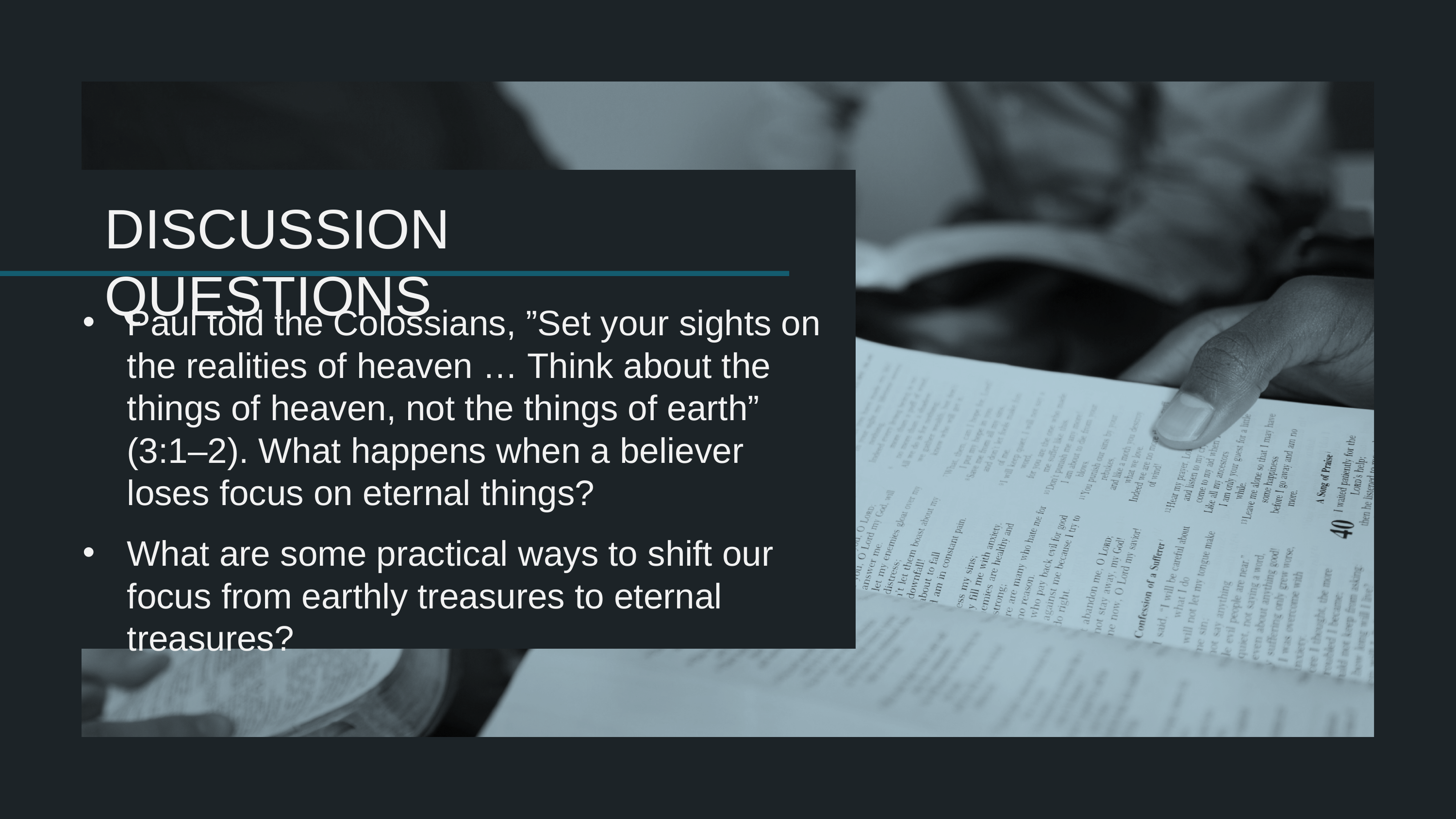

Paul told the Colossians, ”Set your sights on the realities of heaven … Think about the things of heaven, not the things of earth” (3:1–2). What happens when a believer loses focus on eternal things?
What are some practical ways to shift our focus from earthly treasures to eternal treasures?